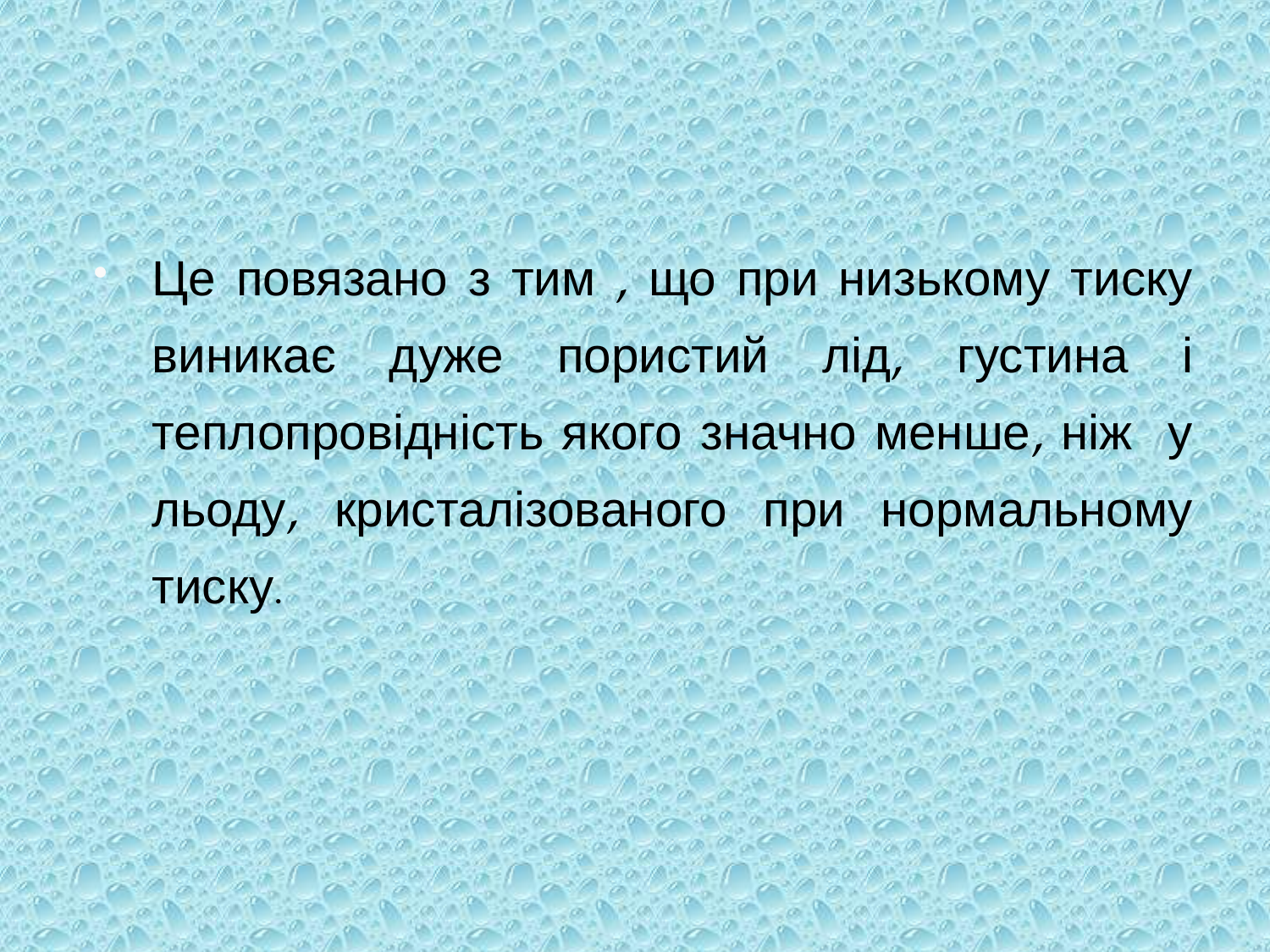

Це повязано з тим , що при низькому тиску виникає дуже пористий лід, густина і теплопровідність якого значно менше, ніж  у льоду, кристалізованого при нормальному тиску.